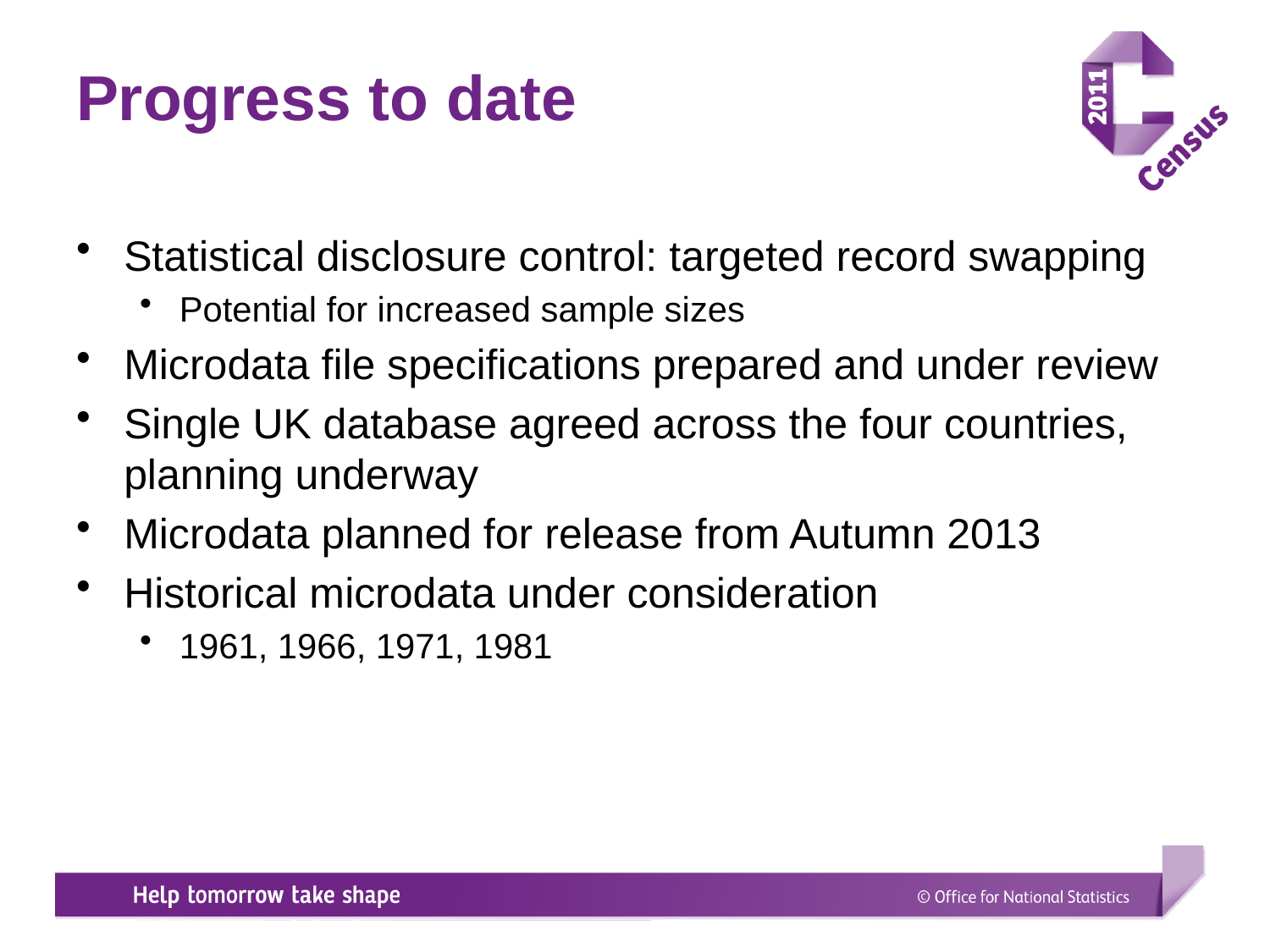

# Progress to date
Statistical disclosure control: targeted record swapping
Potential for increased sample sizes
Microdata file specifications prepared and under review
Single UK database agreed across the four countries, planning underway
Microdata planned for release from Autumn 2013
Historical microdata under consideration
1961, 1966, 1971, 1981